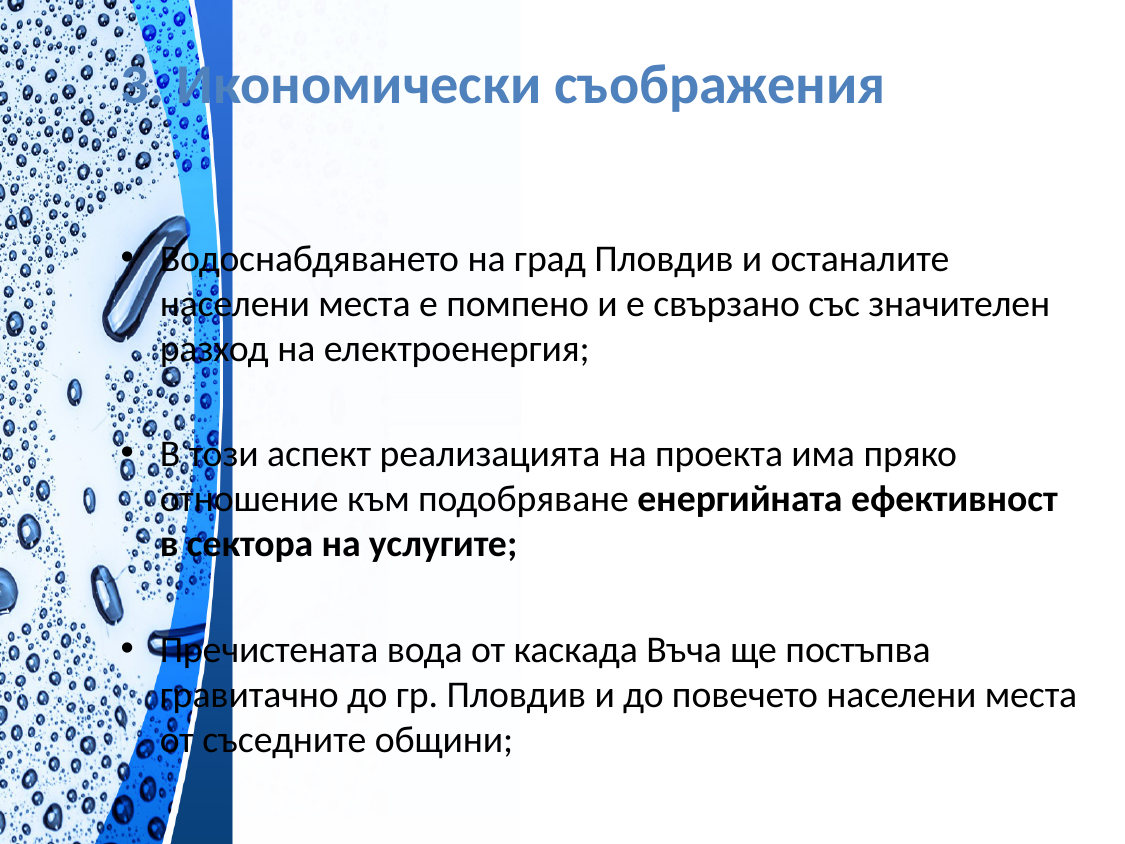

# 3. Икономически съображения
Водоснабдяването на град Пловдив и останалите населени места е помпено и е свързано със значителен разход на електроенергия;

В този аспект реализацията на проекта има пряко отношение към подобряване енергийната ефективност в сектора на услугите;

Пречистената вода от каскада Въча ще постъпва гравитачно до гр. Пловдив и до повечето населени места от съседните общини;